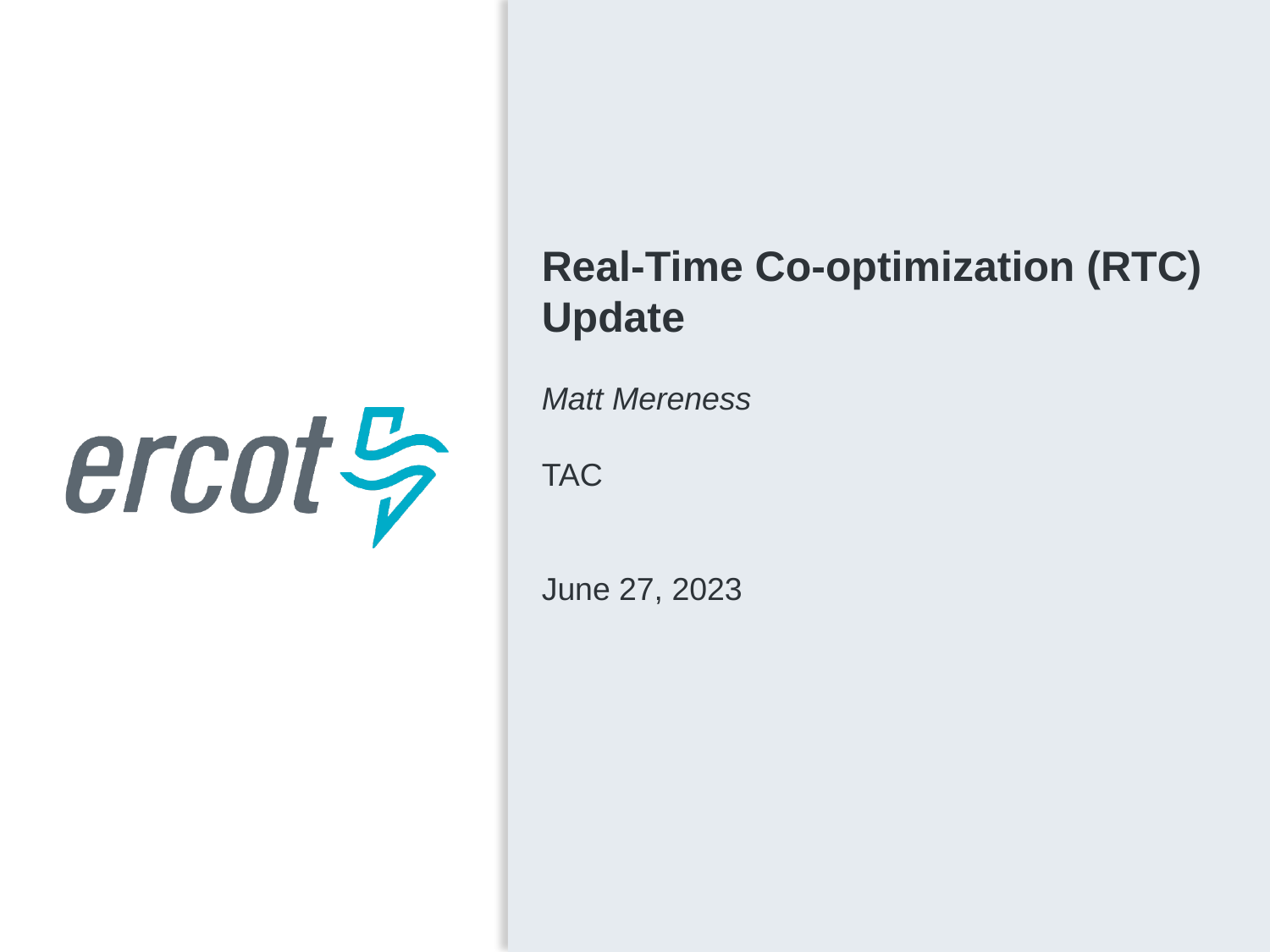

Real-Time Co-optimization (RTC) Update

Matt Mereness

TAC

June 27, 2023